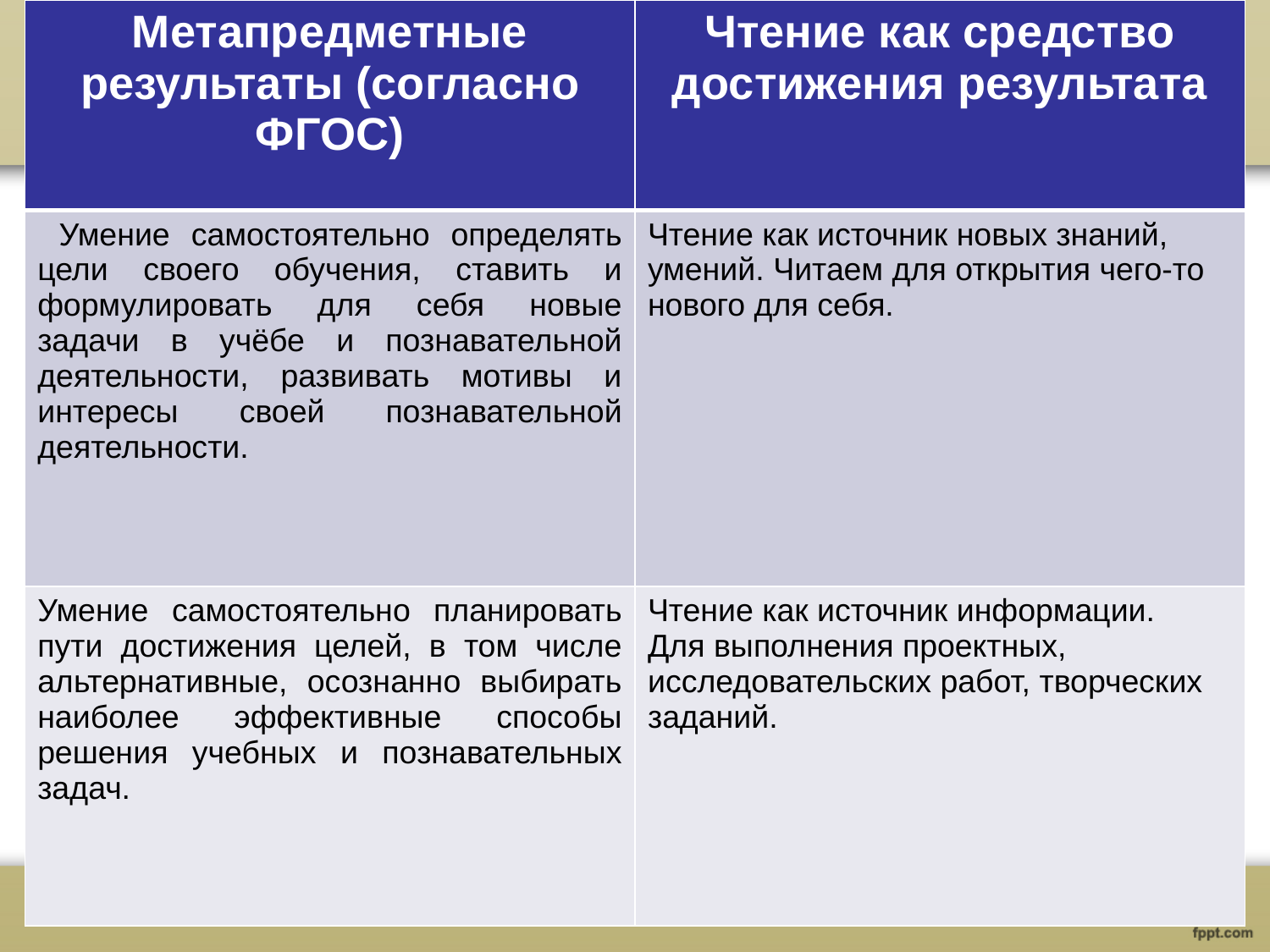

| Метапредметные результаты (согласно ФГОС) | Чтение как средство достижения результата |
| --- | --- |
| Умение самостоятельно определять цели своего обучения, ставить и формулировать для себя новые задачи в учёбе и познавательной деятельности, развивать мотивы и интересы своей познавательной деятельности. | Чтение как источник новых знаний, умений. Читаем для открытия чего-то нового для себя. |
| Умение самостоятельно планировать пути достижения целей, в том числе альтернативные, осознанно выбирать наиболее эффективные способы решения учебных и познавательных задач. | Чтение как источник информации. Для выполнения проектных, исследовательских работ, творческих заданий. |
# Какое место занимает чтение во ФГОС НОО?